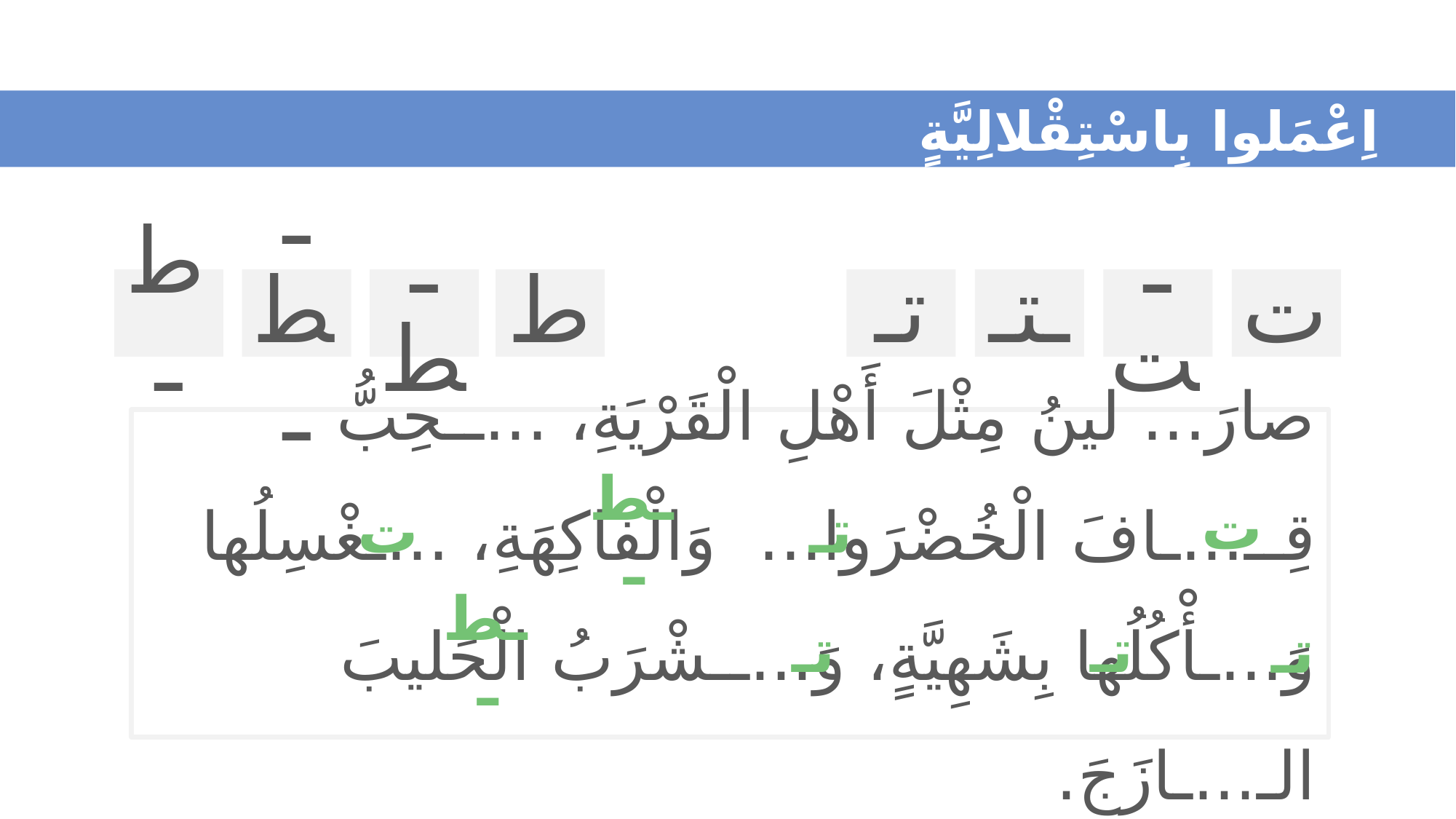

اِعْمَلوا بِاسْتِقْلالِيَّةٍ

طـ
ـطـ
ـط
ط
تـ
ـتـ
ـت
ت
صارَ... لينُ مِثْلَ أَهْلِ الْقَرْيَةِ، ...ــحِبُّ قِــ...ـافَ الْخُضْرَوا...  وَالْفاكِهَةِ، ...ـغْسِلُها وَ...ـأْكُلُها بِشَهِيَّةٍ، وَ...ــشْرَبُ الْحَليبَ الـ...ـازَجَ.
ت
ت
ـطـ
تـ
تـ
تـ
ـطـ
تـ